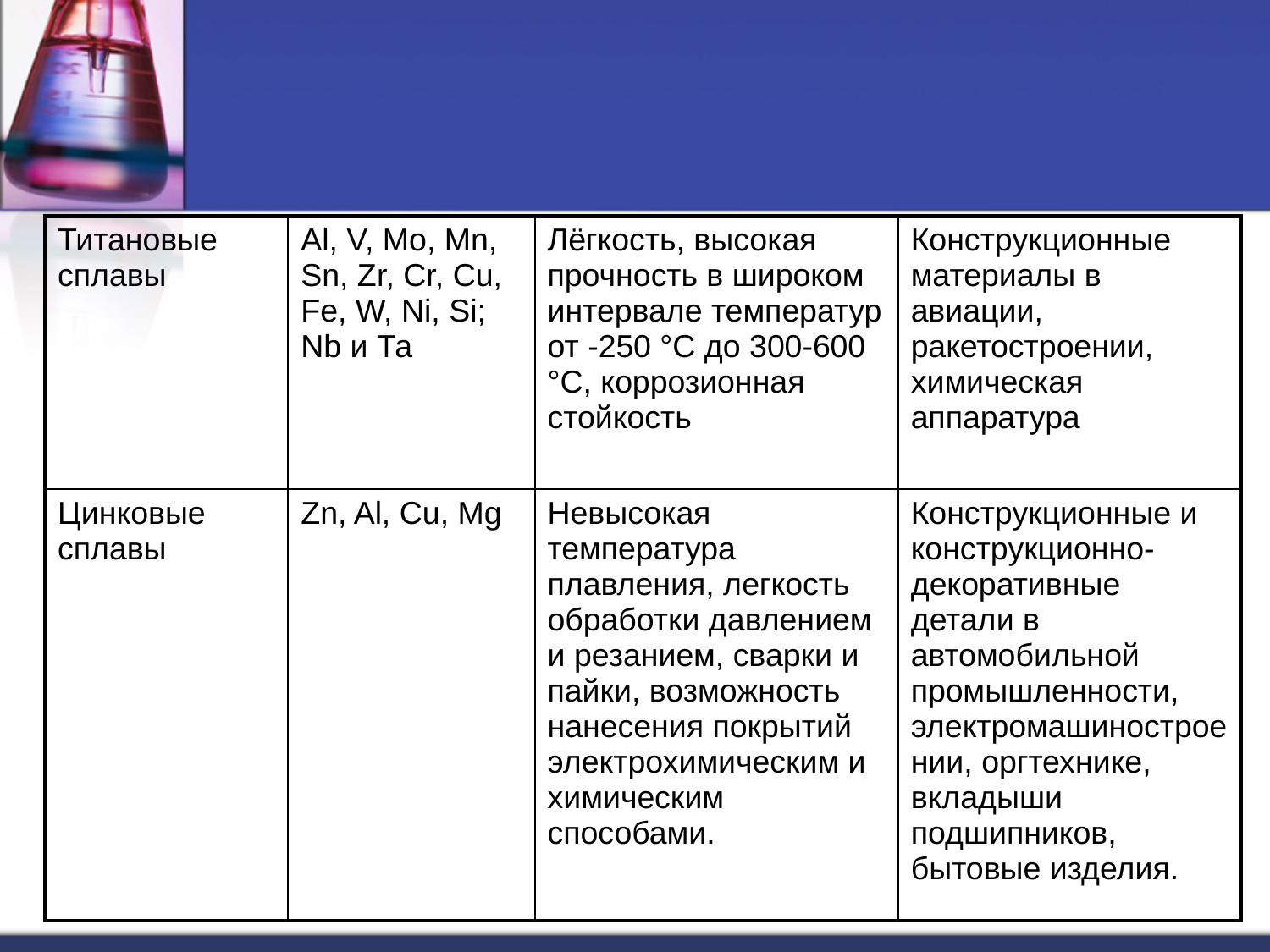

#
| Титановые сплавы | Al, V, Mo, Mn, Sn, Zr, Cr, Cu, Fe, W, Ni, Si; Nb и Та | Лёгкость, высокая прочность в широком интервале температур от -250 °С до 300-600 °С, коррозионная стойкость | Конструкционные материалы в авиации, ракетостроении, химическая аппаратура |
| --- | --- | --- | --- |
| Цинковые сплавы | Zn, Al, Cu, Mg | Невысокая температура плавления, легкость обработки давлением и резанием, сварки и пайки, возможность нанесения покрытий электрохимическим и химическим способами. | Конструкционные и конструкционно-декоративные детали в автомобильной промышленности, электромашиностроении, оргтехнике, вкладыши подшипников, бытовые изделия. |